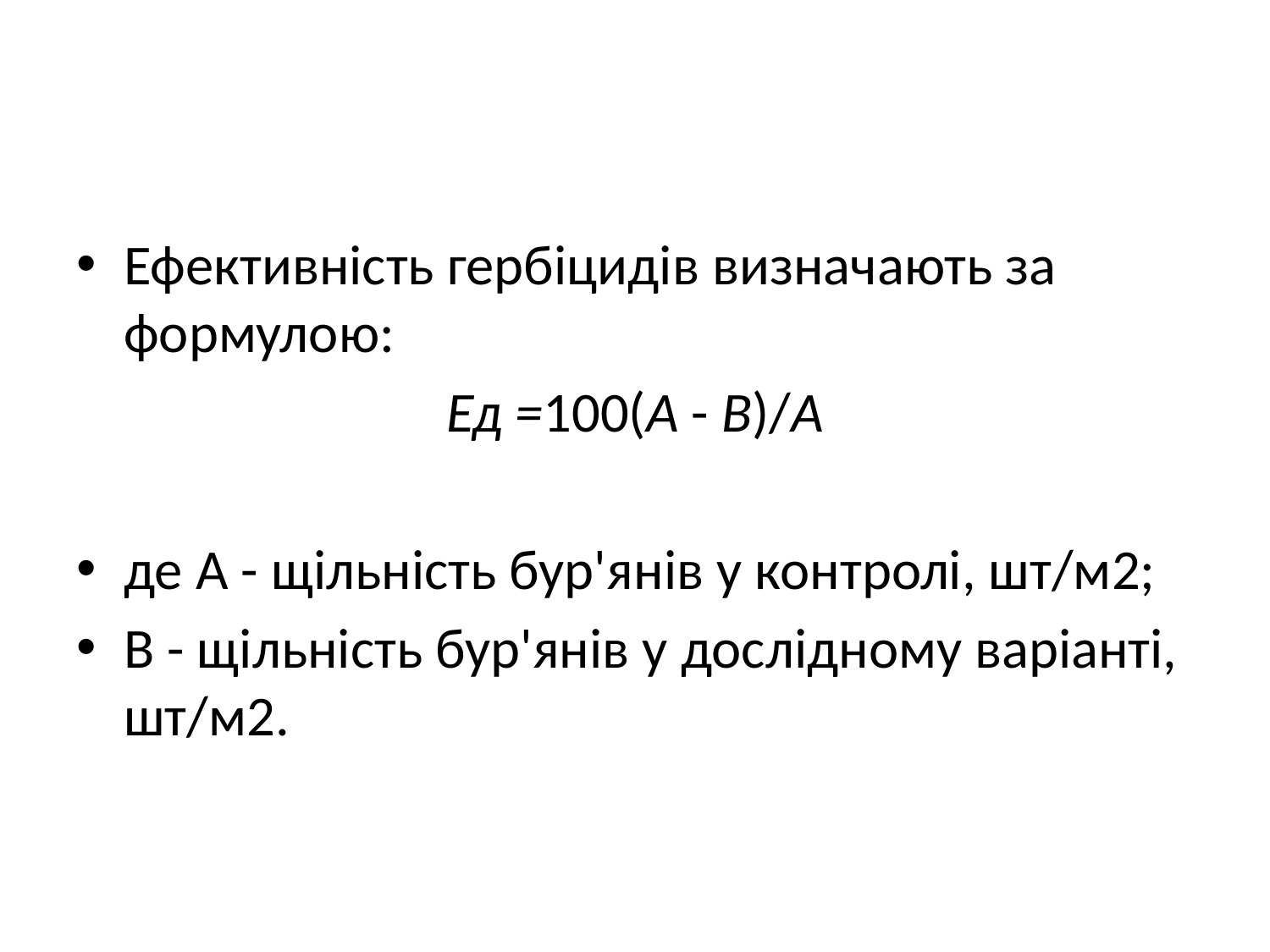

#
Ефективність гербіцидів визначають за формулою:
Ед =100(А - В)/А

де А - щільність бур'янів у контролі, шт/м2;
В - щільність бур'янів у дослідному варіанті, шт/м2.